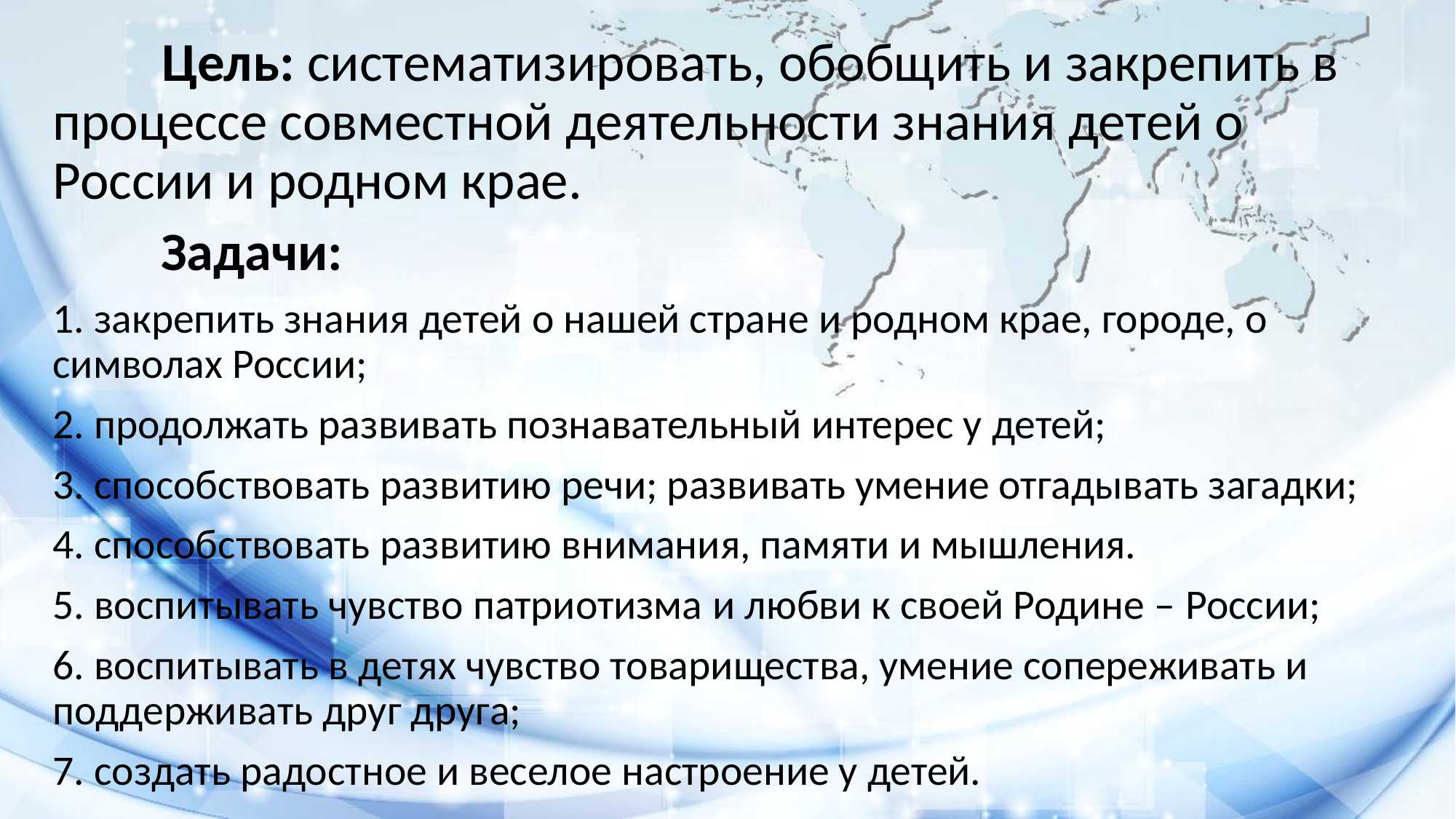

# Цель: систематизировать, обобщить и закрепить в процессе совместной деятельности знания детей о России и родном крае.
	Задачи:
1. закрепить знания детей о нашей стране и родном крае, городе, о символах России;
2. продолжать развивать познавательный интерес у детей;
3. способствовать развитию речи; развивать умение отгадывать загадки;
4. способствовать развитию внимания, памяти и мышления.
5. воспитывать чувство патриотизма и любви к своей Родине – России;
6. воспитывать в детях чувство товарищества, умение сопереживать и   поддерживать друг друга;
7. создать радостное и веселое настроение у детей.